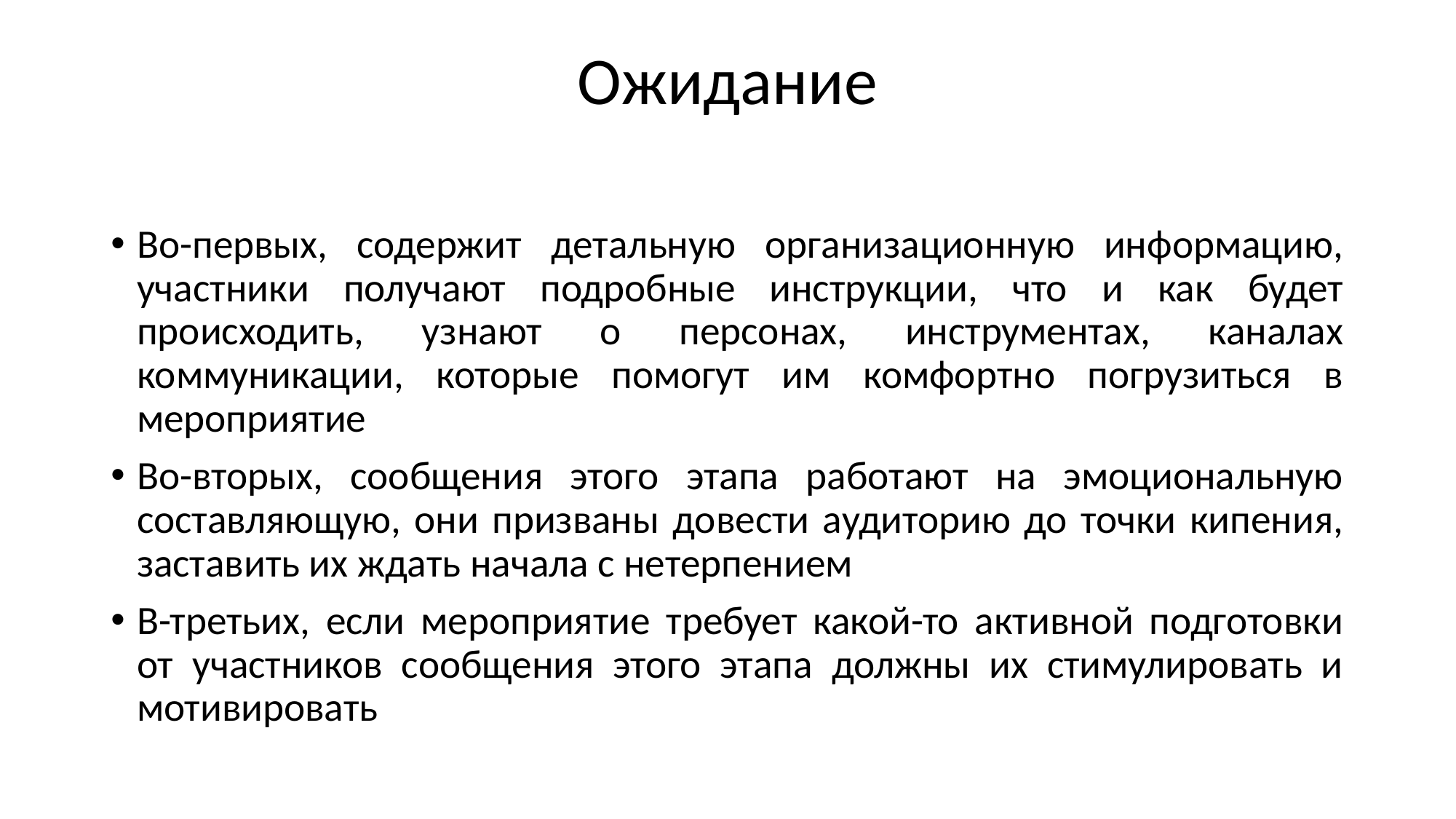

# Ожидание
Во-первых, содержит детальную организационную информацию, участники получают подробные инструкции, что и как будет происходить, узнают о персонах, инструментах, каналах коммуникации, которые помогут им комфортно погрузиться в мероприятие
Во-вторых, сообщения этого этапа работают на эмоциональную составляющую, они призваны довести аудиторию до точки кипения, заставить их ждать начала с нетерпением
В-третьих, если мероприятие требует какой-то активной подготовки от участников сообщения этого этапа должны их стимулировать и мотивировать